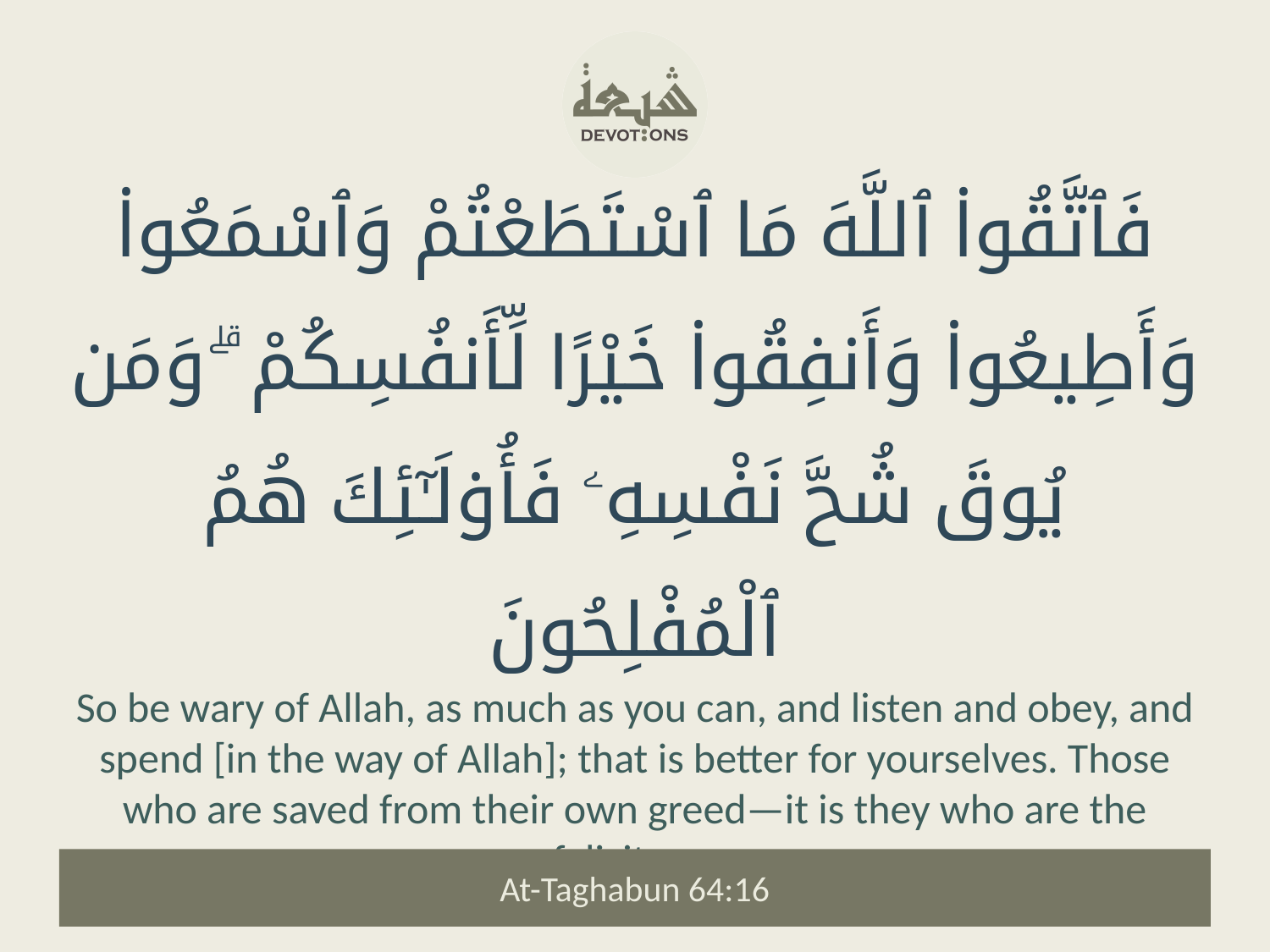

فَٱتَّقُوا۟ ٱللَّهَ مَا ٱسْتَطَعْتُمْ وَٱسْمَعُوا۟ وَأَطِيعُوا۟ وَأَنفِقُوا۟ خَيْرًا لِّأَنفُسِكُمْ ۗ وَمَن يُوقَ شُحَّ نَفْسِهِۦ فَأُو۟لَـٰٓئِكَ هُمُ ٱلْمُفْلِحُونَ
So be wary of Allah, as much as you can, and listen and obey, and spend [in the way of Allah]; that is better for yourselves. Those who are saved from their own greed—it is they who are the felicitous.
At-Taghabun 64:16